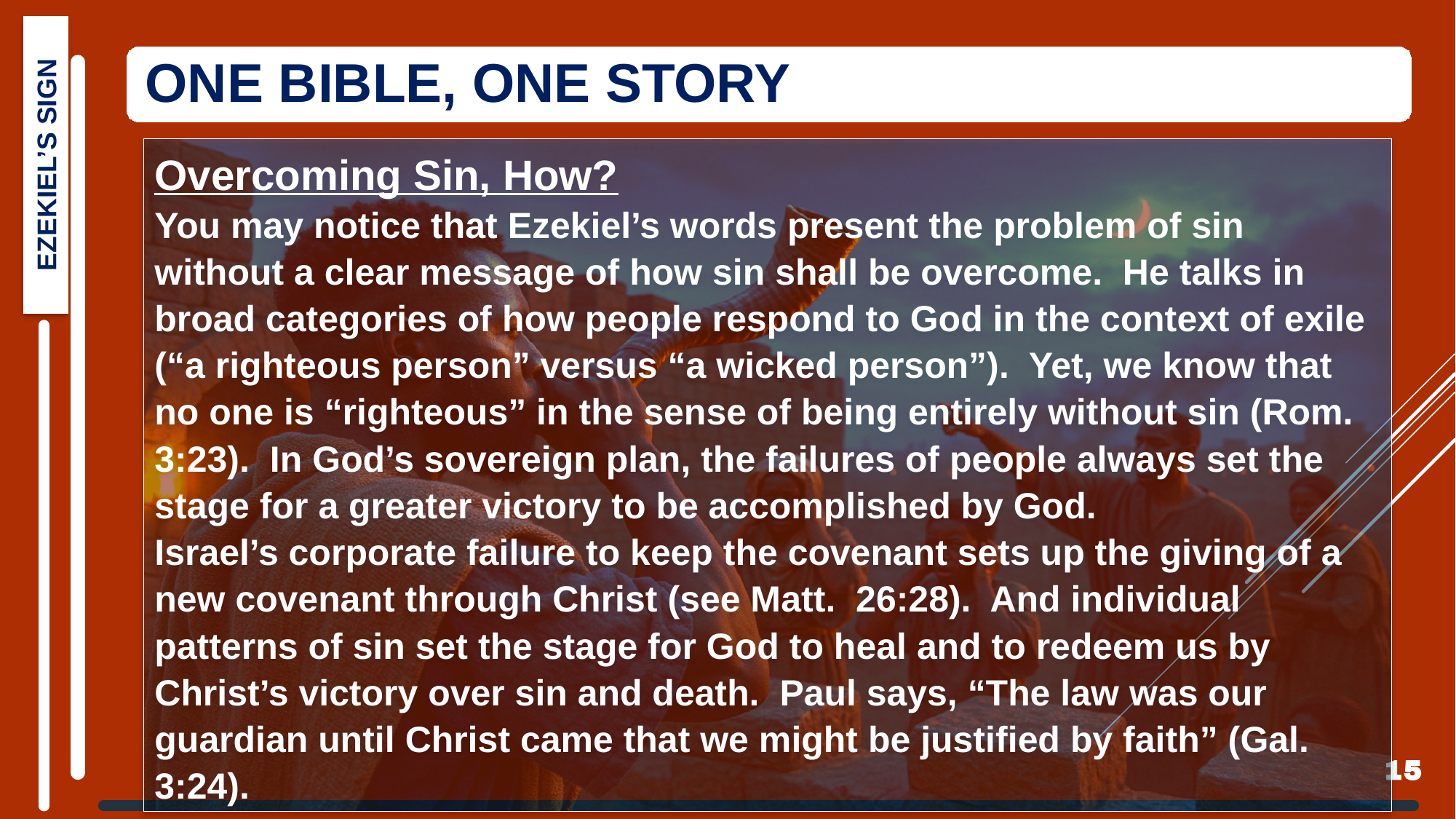

One Bible, One Story
Overcoming Sin, How?
You may notice that Ezekiel’s words present the problem of sin without a clear message of how sin shall be overcome.  He talks in broad categories of how people respond to God in the context of exile (“a righteous person” versus “a wicked person”).  Yet, we know that no one is “righteous” in the sense of being entirely without sin (Rom.  3:23).  In God’s sovereign plan, the failures of people always set the stage for a greater victory to be accomplished by God.  Israel’s corporate failure to keep the covenant sets up the giving of a new covenant through Christ (see Matt.  26:28).  And individual patterns of sin set the stage for God to heal and to redeem us by Christ’s victory over sin and death.  Paul says, “The law was our guardian until Christ came that we might be justified by faith” (Gal.  3:24).
EZEKIEL’S SIGN
15